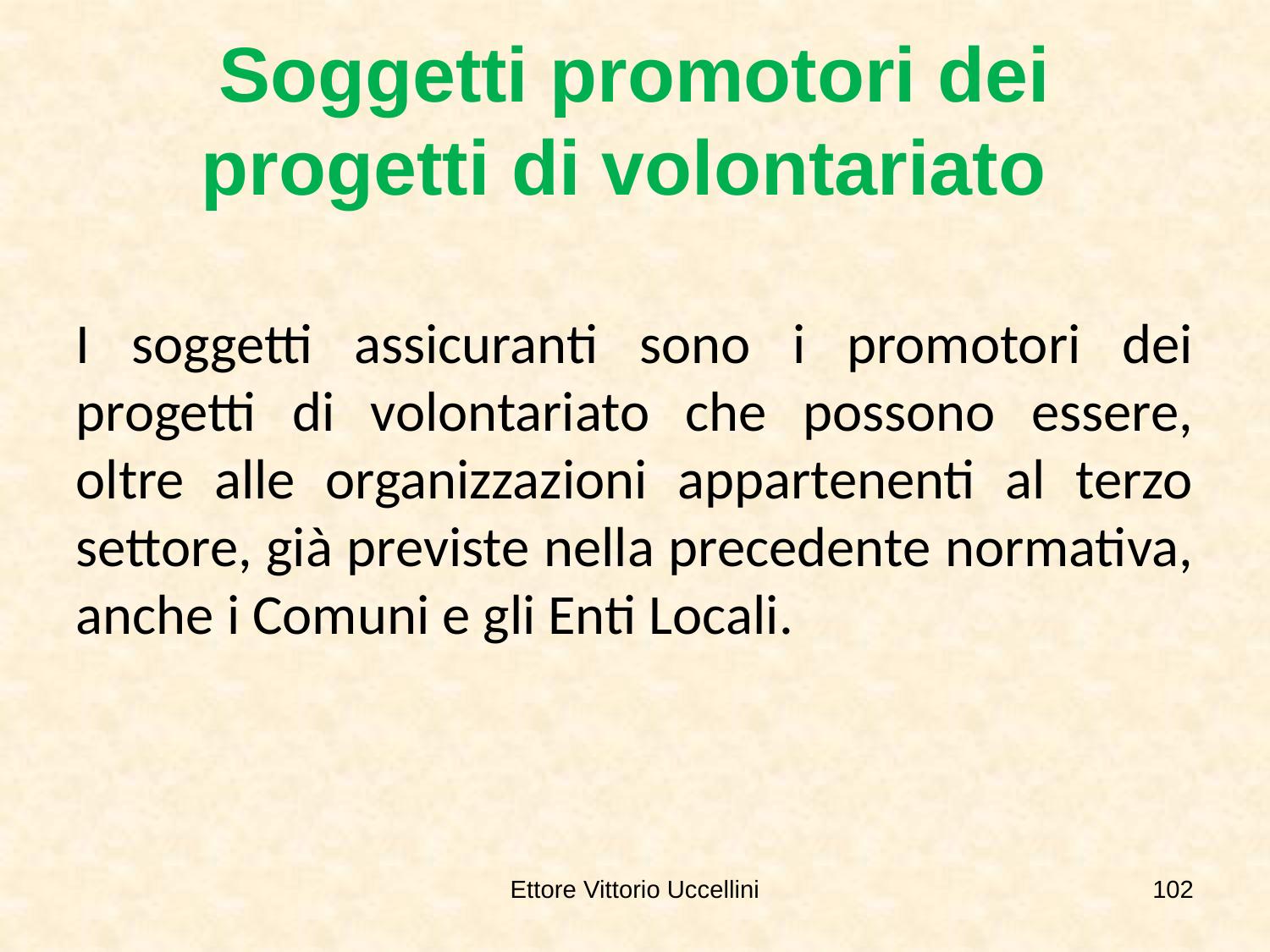

Soggetti promotori dei progetti di volontariato

I soggetti assicuranti sono i promotori dei progetti di volontariato che possono essere, oltre alle organizzazioni appartenenti al terzo settore, già previste nella precedente normativa, anche i Comuni e gli Enti Locali.
Ettore Vittorio Uccellini
102